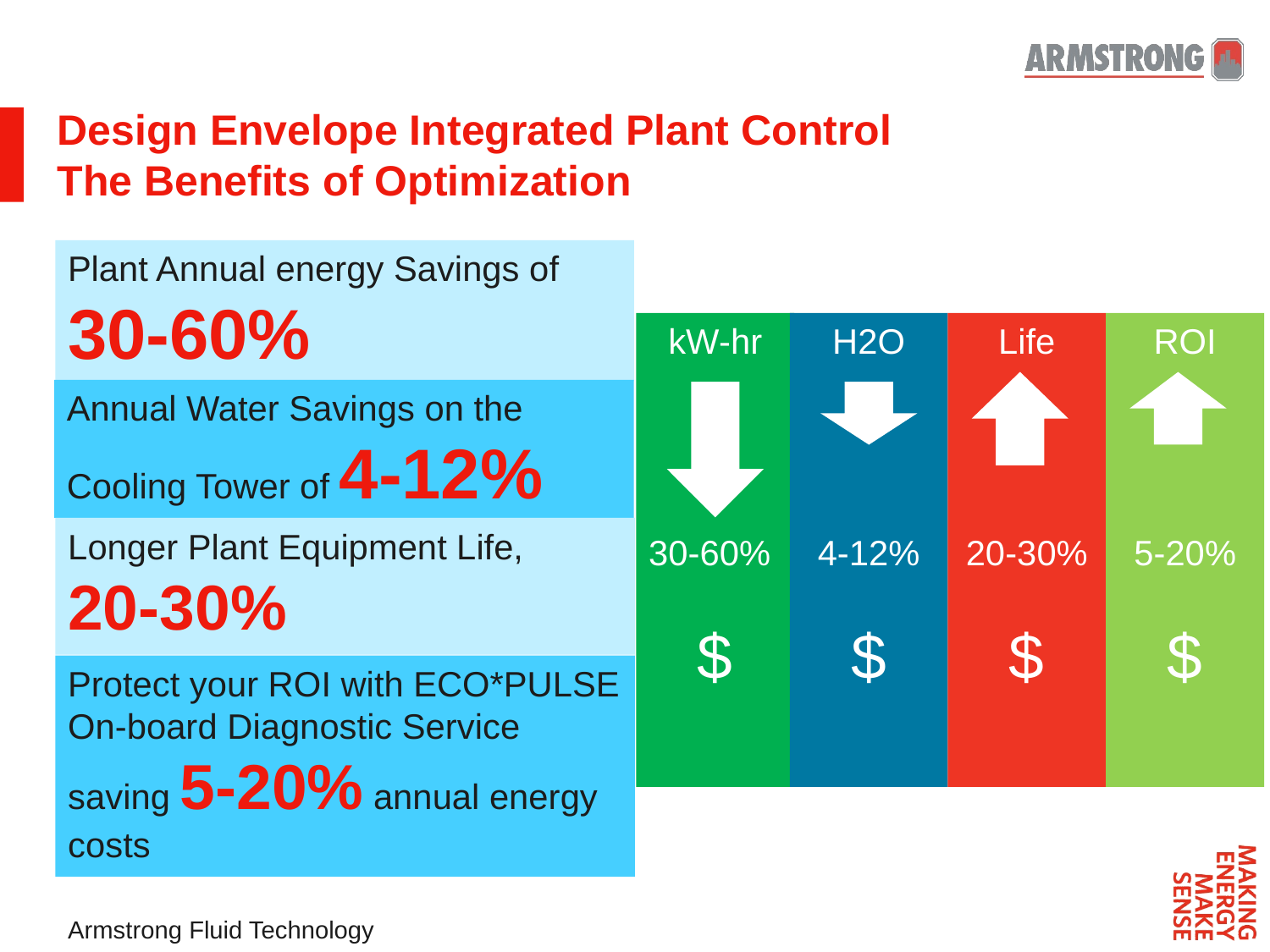

Design Envelope Integrated Plant Control
The Benefits of Optimization
Plant Annual energy Savings of 30-60%

kW-hr

30-60%

$
H2O

4-12%

$

Life

20-30%

$

ROI

5-20%

$

Annual Water Savings on the Cooling Tower of 4-12%

Longer Plant Equipment Life, 20-30%

Protect your ROI with ECO*PULSE On-board Diagnostic Service saving 5-20% annual energy costs